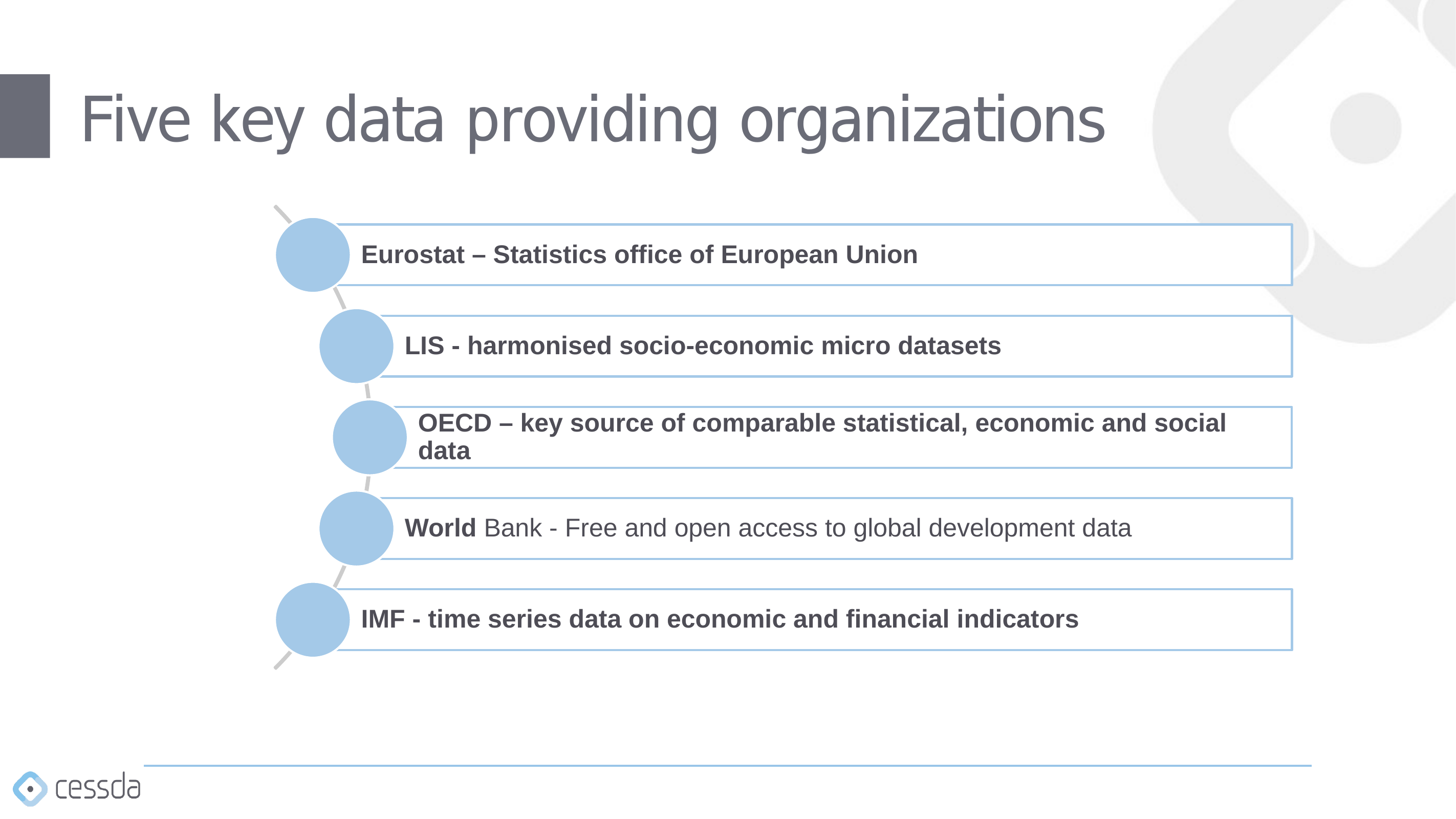

# Five key data providing organizations
Eurostat – Statistics office of European Union
LIS - harmonised socio-economic micro datasets
OECD – key source of comparable statistical, economic and social data
World Bank - Free and open access to global development data
IMF - time series data on economic and financial indicators